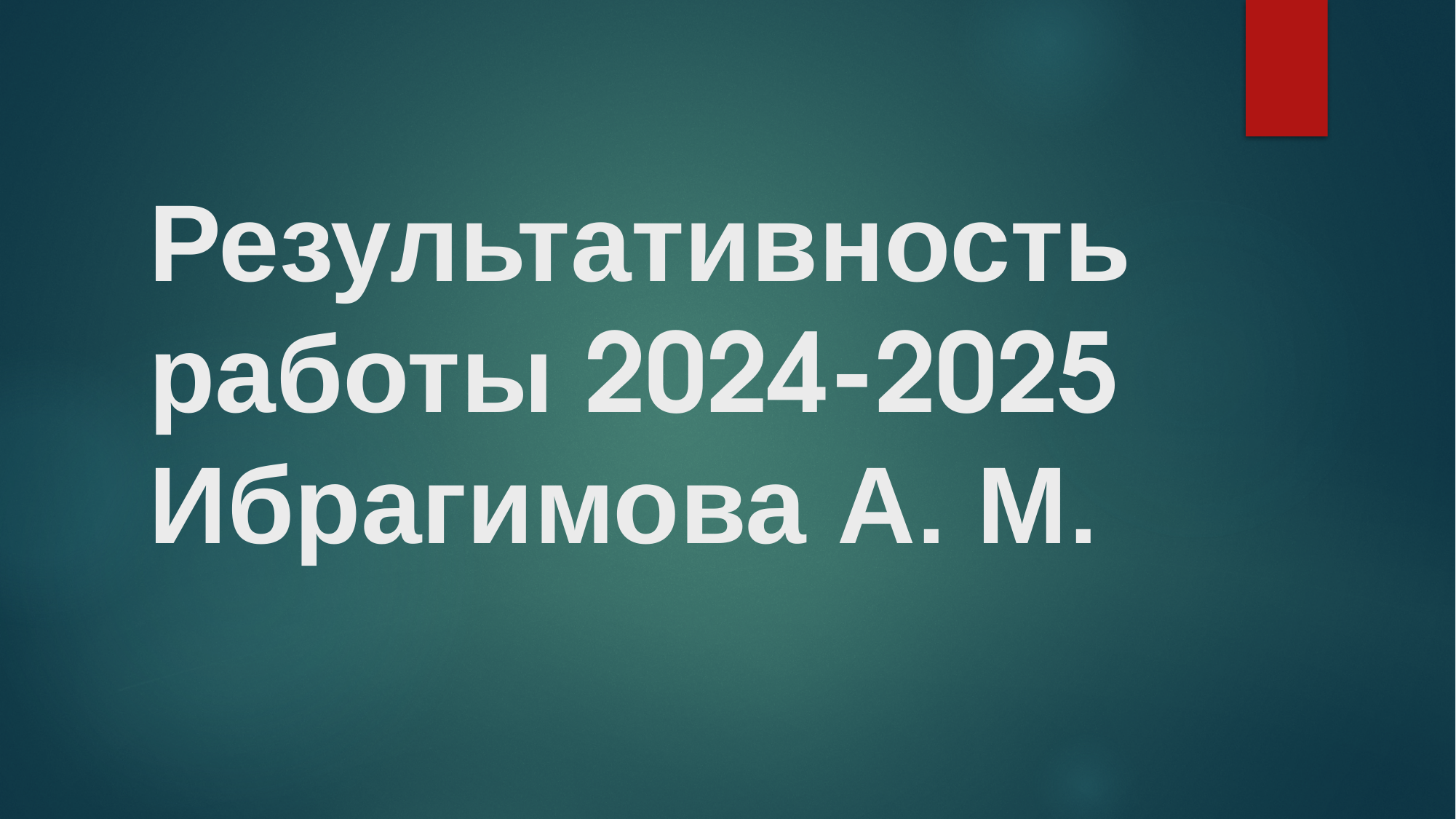

# Результативность работы 2024-2025 Ибрагимова А. М.